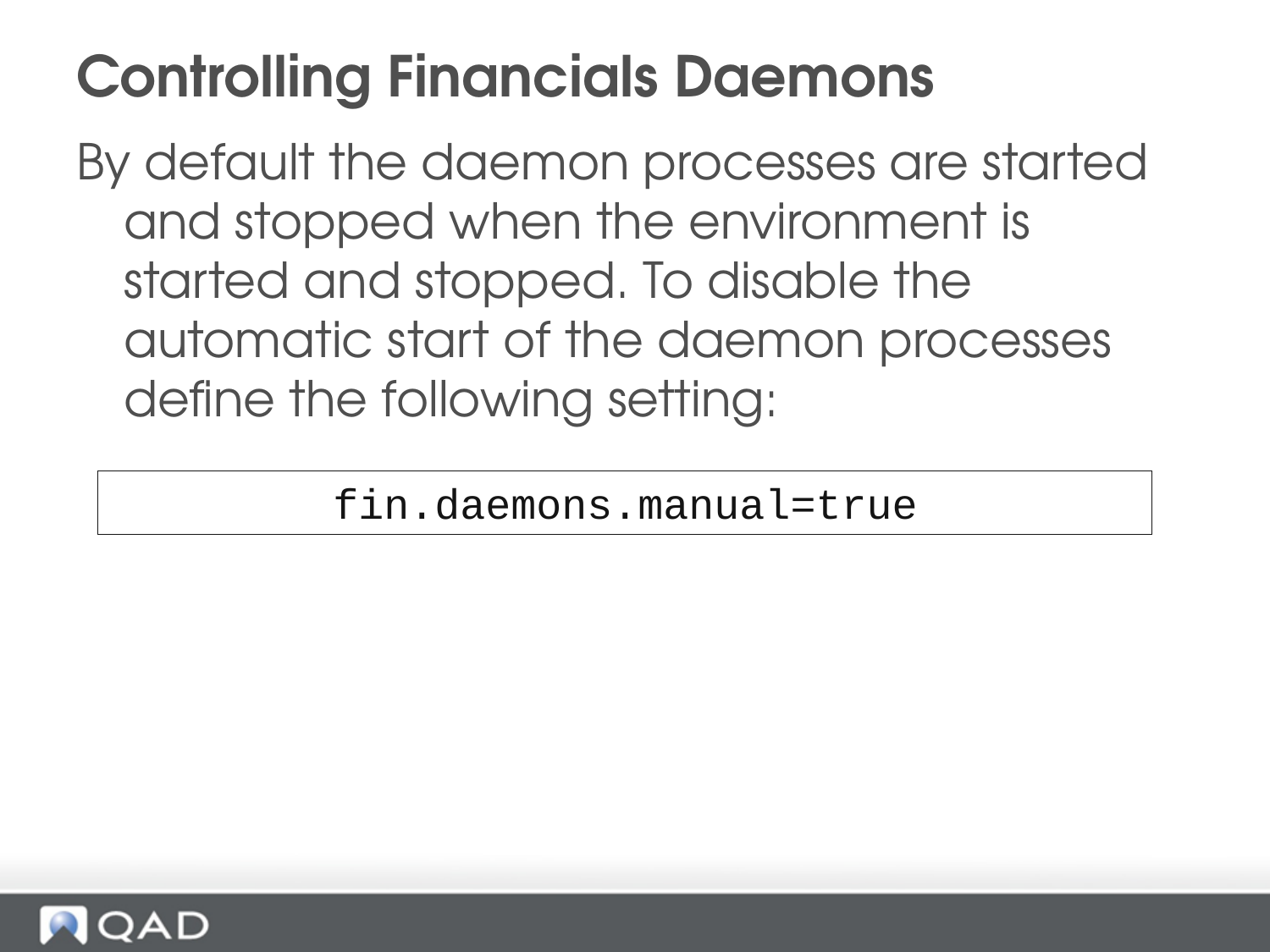

# Controlling Financials Daemons
By default the daemon processes are started and stopped when the environment is started and stopped. To disable the automatic start of the daemon processes define the following setting:

fin.daemons.manual=true